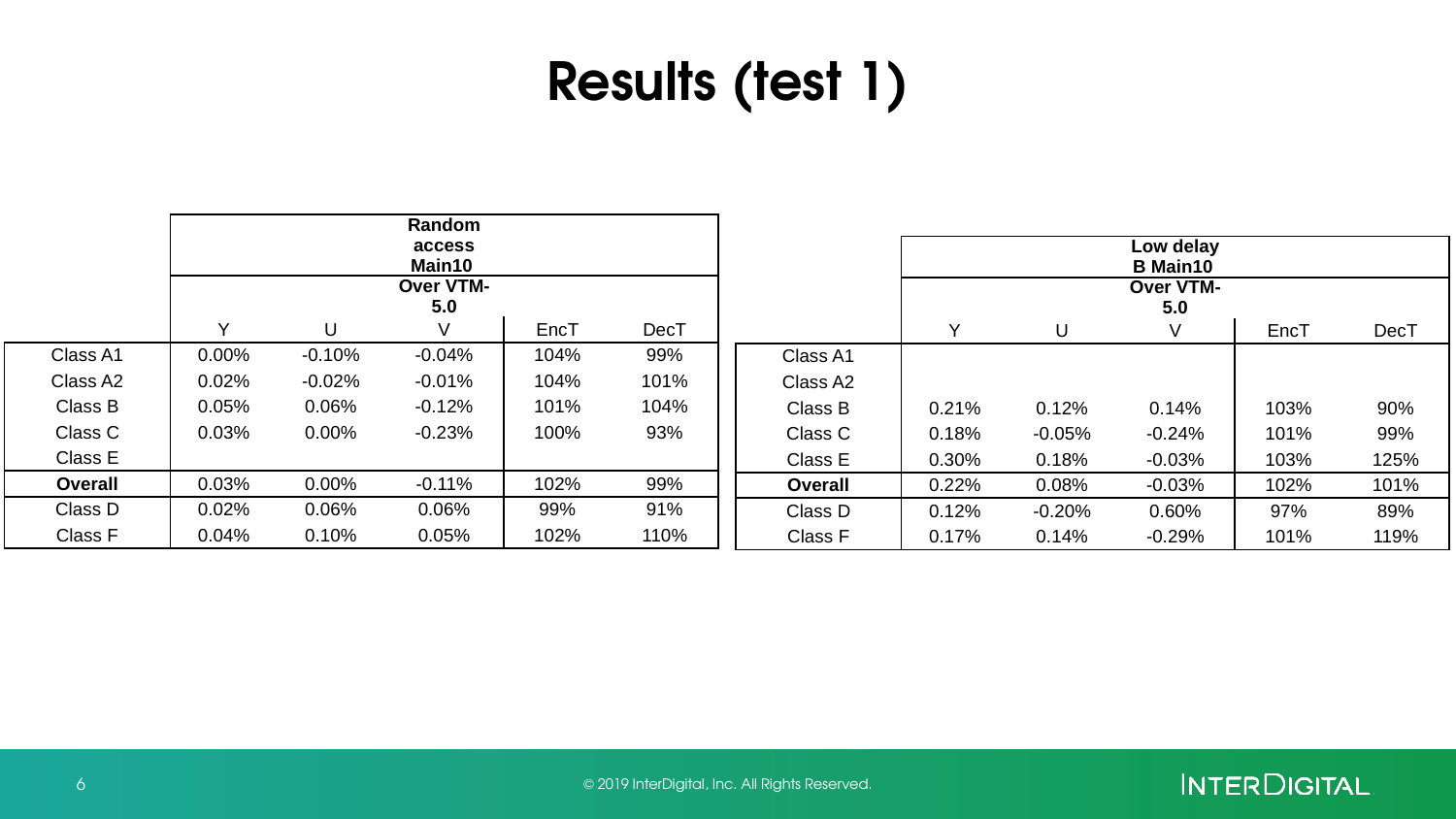

# Results (test 1)

|  |  |  | Random access Main10 |  |  |
| --- | --- | --- | --- | --- | --- |
|  |  |  | Over VTM-5.0 |  |  |
|  | Y | U | V | EncT | DecT |
| Class A1 | 0.00% | -0.10% | -0.04% | 104% | 99% |
| Class A2 | 0.02% | -0.02% | -0.01% | 104% | 101% |
| Class B | 0.05% | 0.06% | -0.12% | 101% | 104% |
| Class C | 0.03% | 0.00% | -0.23% | 100% | 93% |
| Class E |  |  |  |  |  |
| Overall | 0.03% | 0.00% | -0.11% | 102% | 99% |
| Class D | 0.02% | 0.06% | 0.06% | 99% | 91% |
| Class F | 0.04% | 0.10% | 0.05% | 102% | 110% |
|  |  |  | Low delay B Main10 |  |  |
| --- | --- | --- | --- | --- | --- |
|  |  |  | Over VTM-5.0 |  |  |
|  | Y | U | V | EncT | DecT |
| Class A1 |  |  |  |  |  |
| Class A2 |  |  |  |  |  |
| Class B | 0.21% | 0.12% | 0.14% | 103% | 90% |
| Class C | 0.18% | -0.05% | -0.24% | 101% | 99% |
| Class E | 0.30% | 0.18% | -0.03% | 103% | 125% |
| Overall | 0.22% | 0.08% | -0.03% | 102% | 101% |
| Class D | 0.12% | -0.20% | 0.60% | 97% | 89% |
| Class F | 0.17% | 0.14% | -0.29% | 101% | 119% |
6
© 2019 InterDigital, Inc. All Rights Reserved.